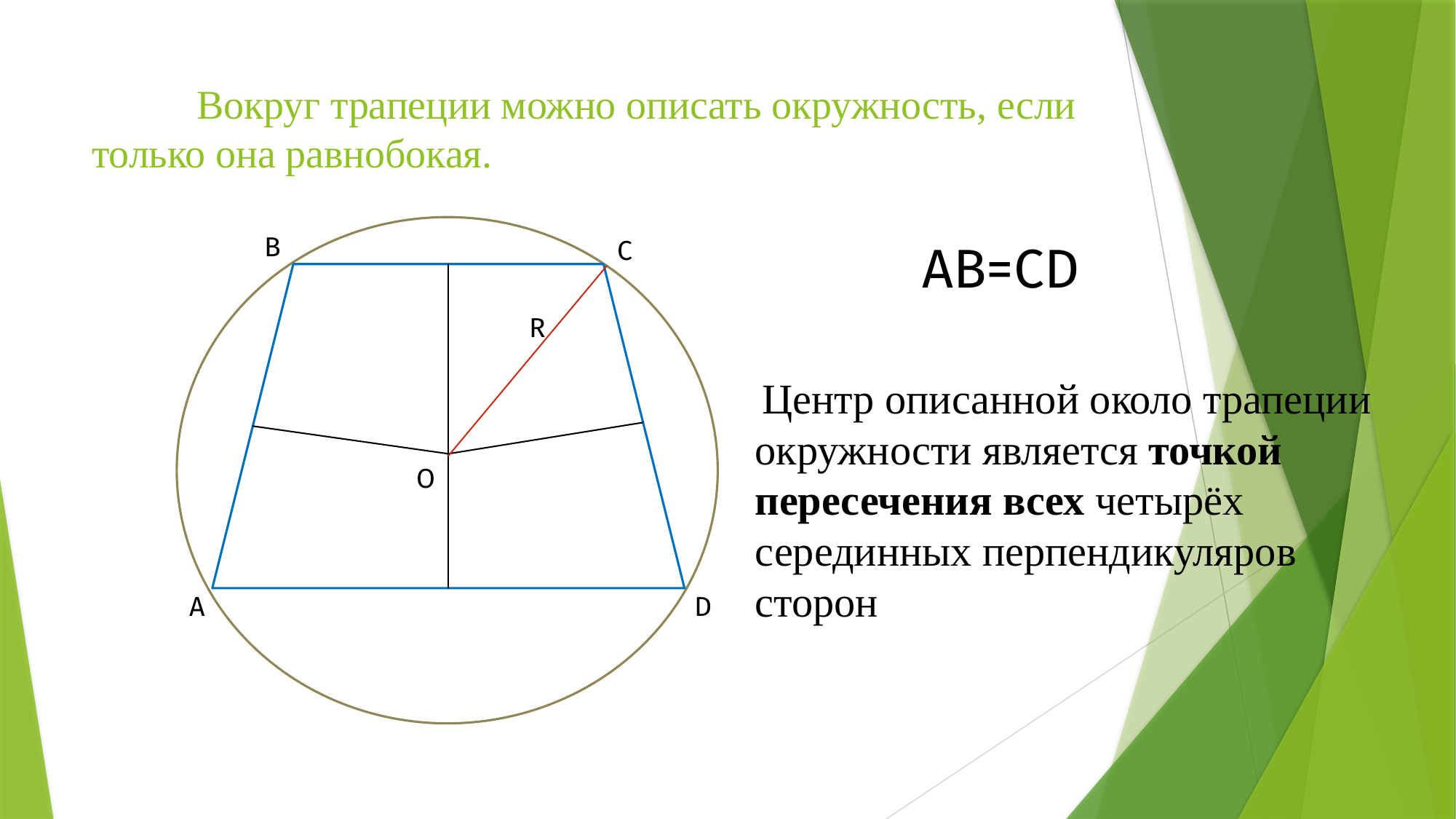

# Вокруг трапеции можно описать окружность, если только она равнобокая.

B

C
AB=CD

R
 Центр описанной около трапеции окружности является точкой пересечения всех четырёх серединных перпендикуляров сторон
O
A
D